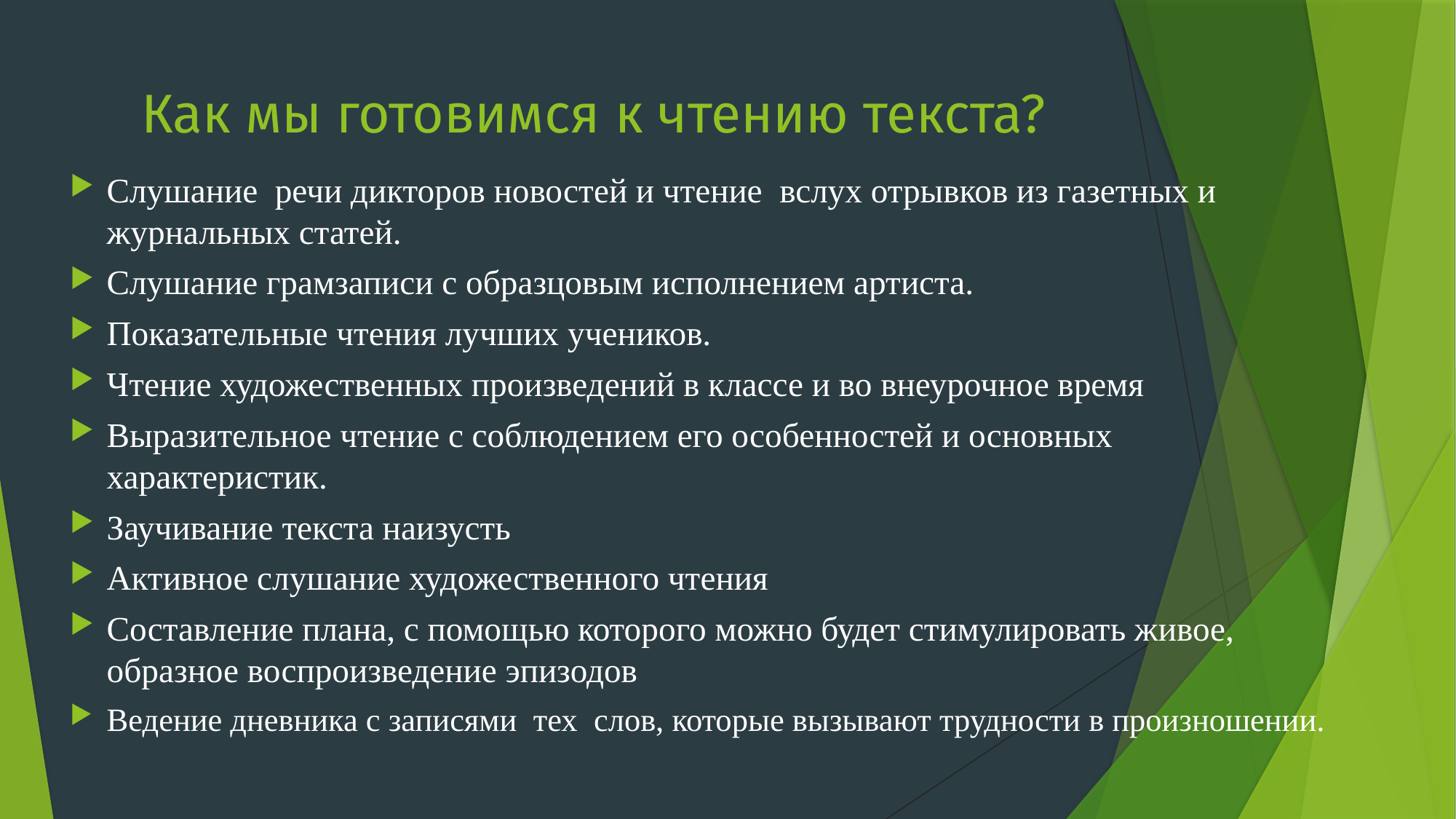

# Как мы готовимся к чтению текста?
Слушание  речи дикторов новостей и чтение  вслух отрывков из газетных и журнальных статей.
Слушание грамзаписи с образцовым исполнением артиста.
Показательные чтения лучших учеников.
Чтение художественных произведений в классе и во внеурочное время
Выразительное чтение с соблюдением его особенностей и основных характеристик.
Заучивание текста наизусть
Активное слушание художественного чтения
Составление плана, с помощью которого можно будет стимулировать живое, образное воспроизведение эпизодов
Ведение дневника с записями  тех  слов, которые вызывают трудности в произношении.